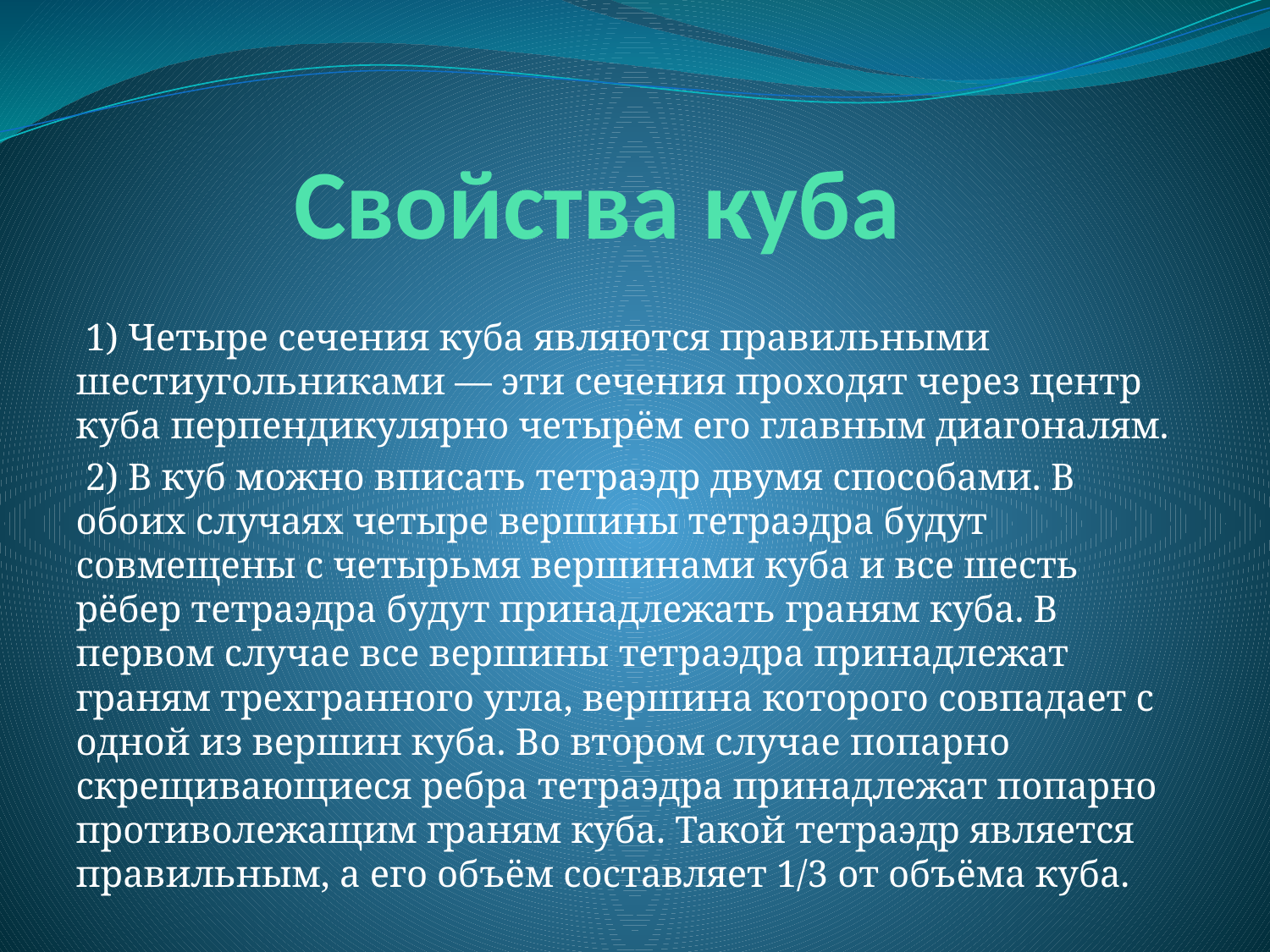

# Свойства куба
 1) Четыре сечения куба являются правильными шестиугольниками — эти сечения проходят через центр куба перпендикулярно четырём его главным диагоналям.
 2) В куб можно вписать тетраэдр двумя способами. В обоих случаях четыре вершины тетраэдра будут совмещены с четырьмя вершинами куба и все шесть рёбер тетраэдра будут принадлежать граням куба. В первом случае все вершины тетраэдра принадлежат граням трехгранного угла, вершина которого совпадает с одной из вершин куба. Во втором случае попарно скрещивающиеся ребра тетраэдра принадлежат попарно противолежащим граням куба. Такой тетраэдр является правильным, а его объём составляет 1/3 от объёма куба.